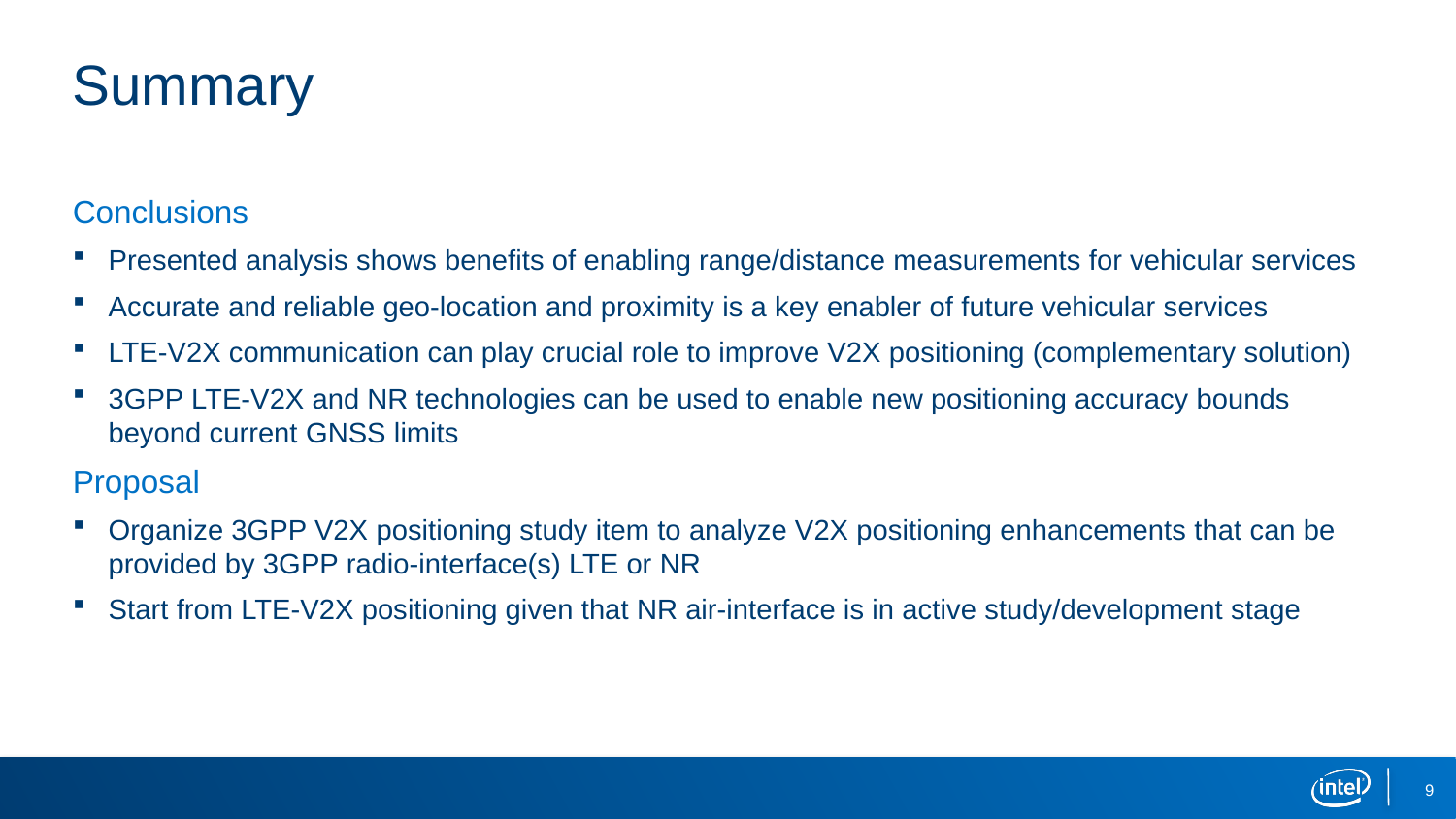

# Summary
Conclusions
Presented analysis shows benefits of enabling range/distance measurements for vehicular services
Accurate and reliable geo-location and proximity is a key enabler of future vehicular services
LTE-V2X communication can play crucial role to improve V2X positioning (complementary solution)
3GPP LTE-V2X and NR technologies can be used to enable new positioning accuracy bounds beyond current GNSS limits
Proposal
Organize 3GPP V2X positioning study item to analyze V2X positioning enhancements that can be provided by 3GPP radio-interface(s) LTE or NR
Start from LTE-V2X positioning given that NR air-interface is in active study/development stage
9